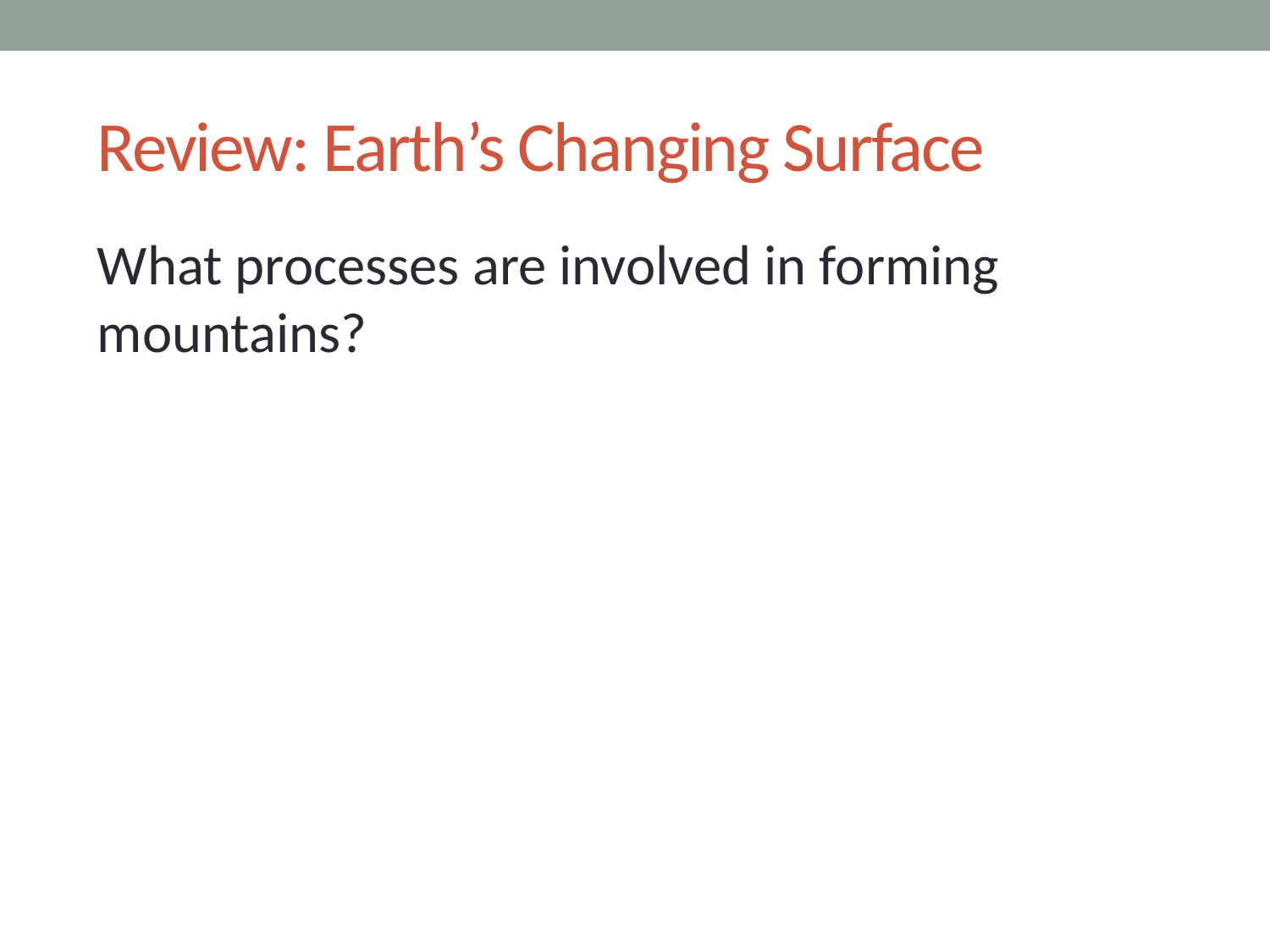

# Review: Earth’s Changing Surface
What processes are involved in forming mountains?